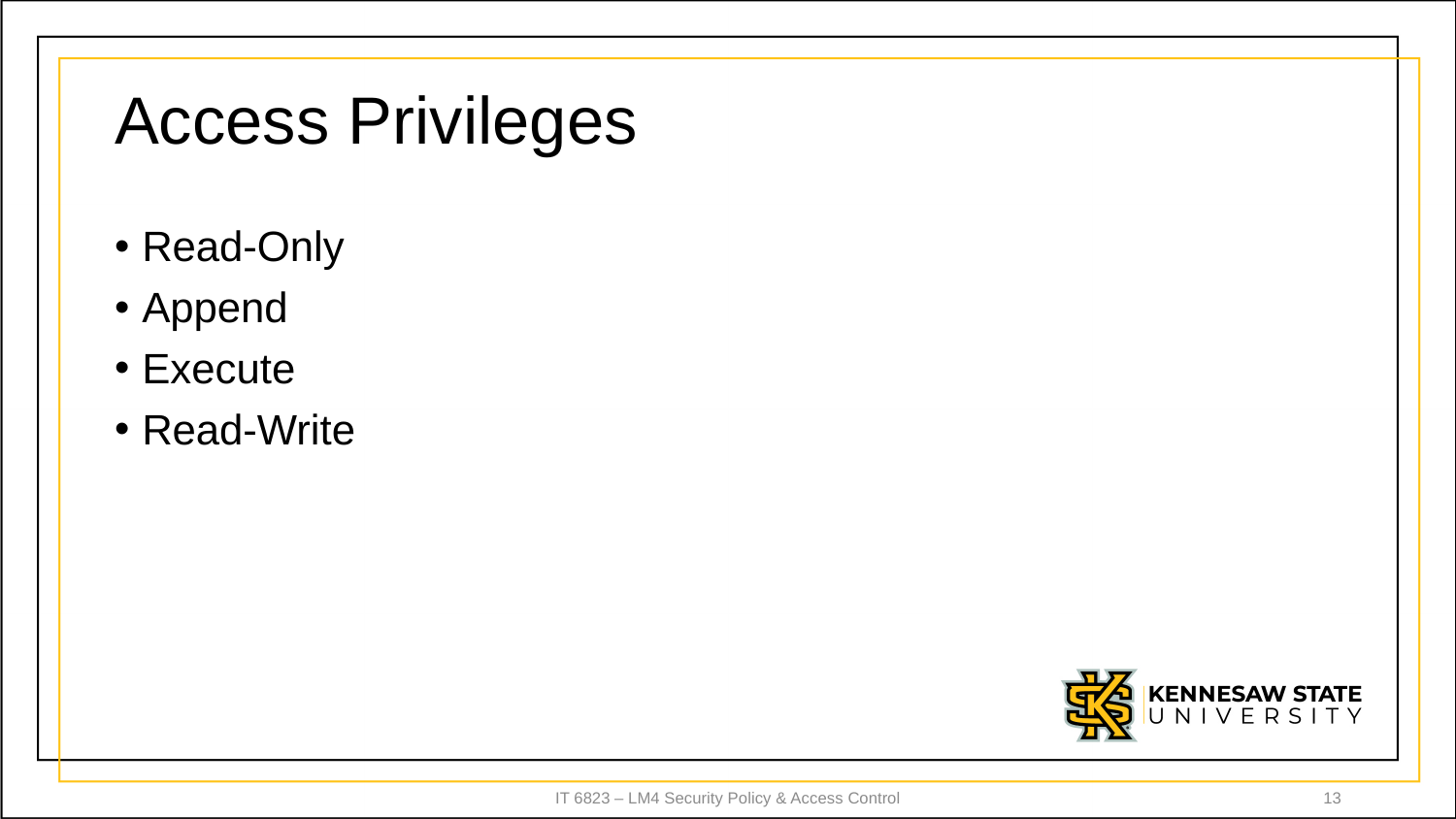

# Access Privileges
Read-Only
Append
Execute
Read-Write
IT 6823 – LM4 Security Policy & Access Control
13